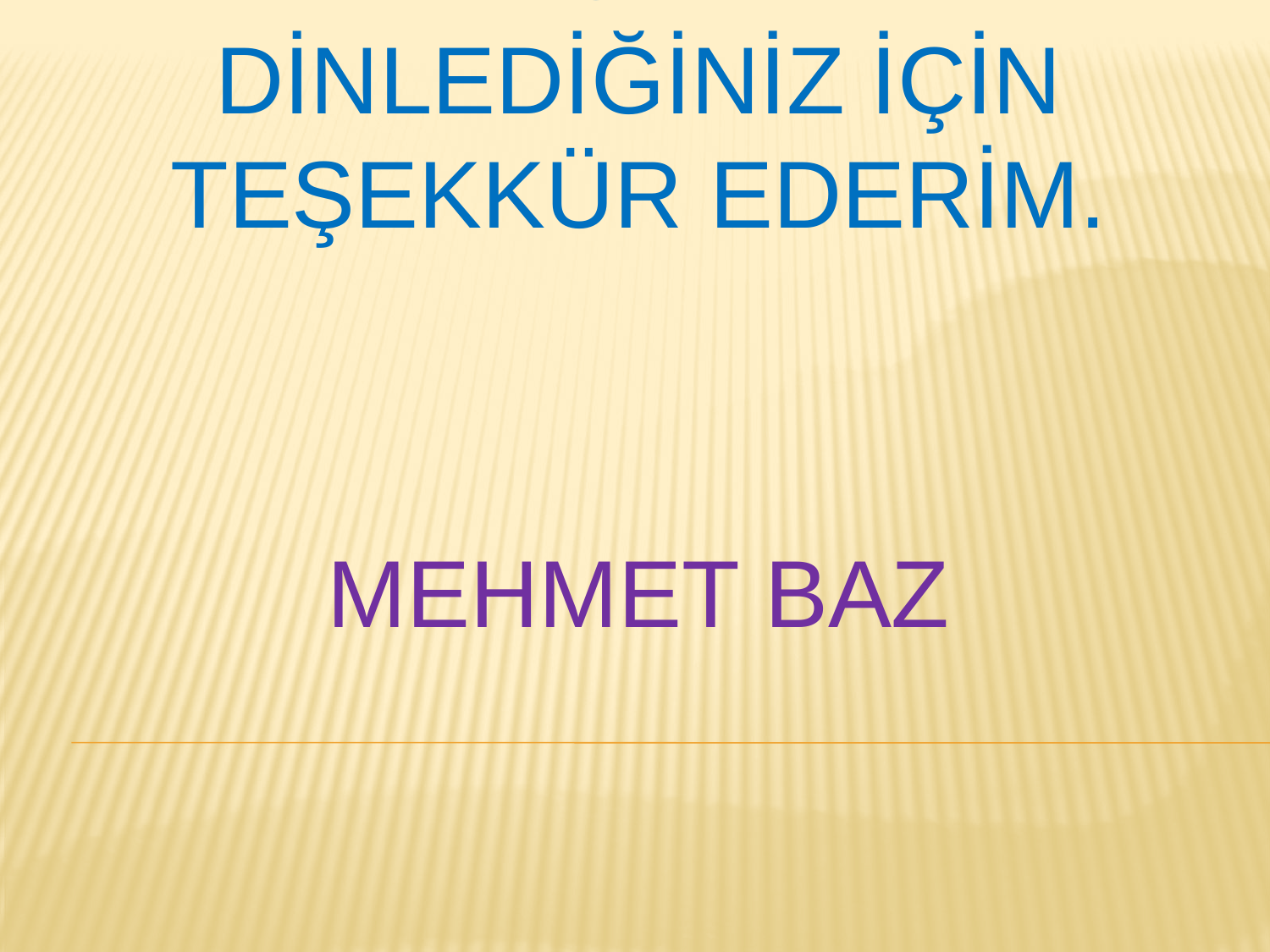

BENİ SABIRLA DİNLEDİĞİNİZ İÇİN TEŞEKKÜR EDERİM.

MEHMET BAZ